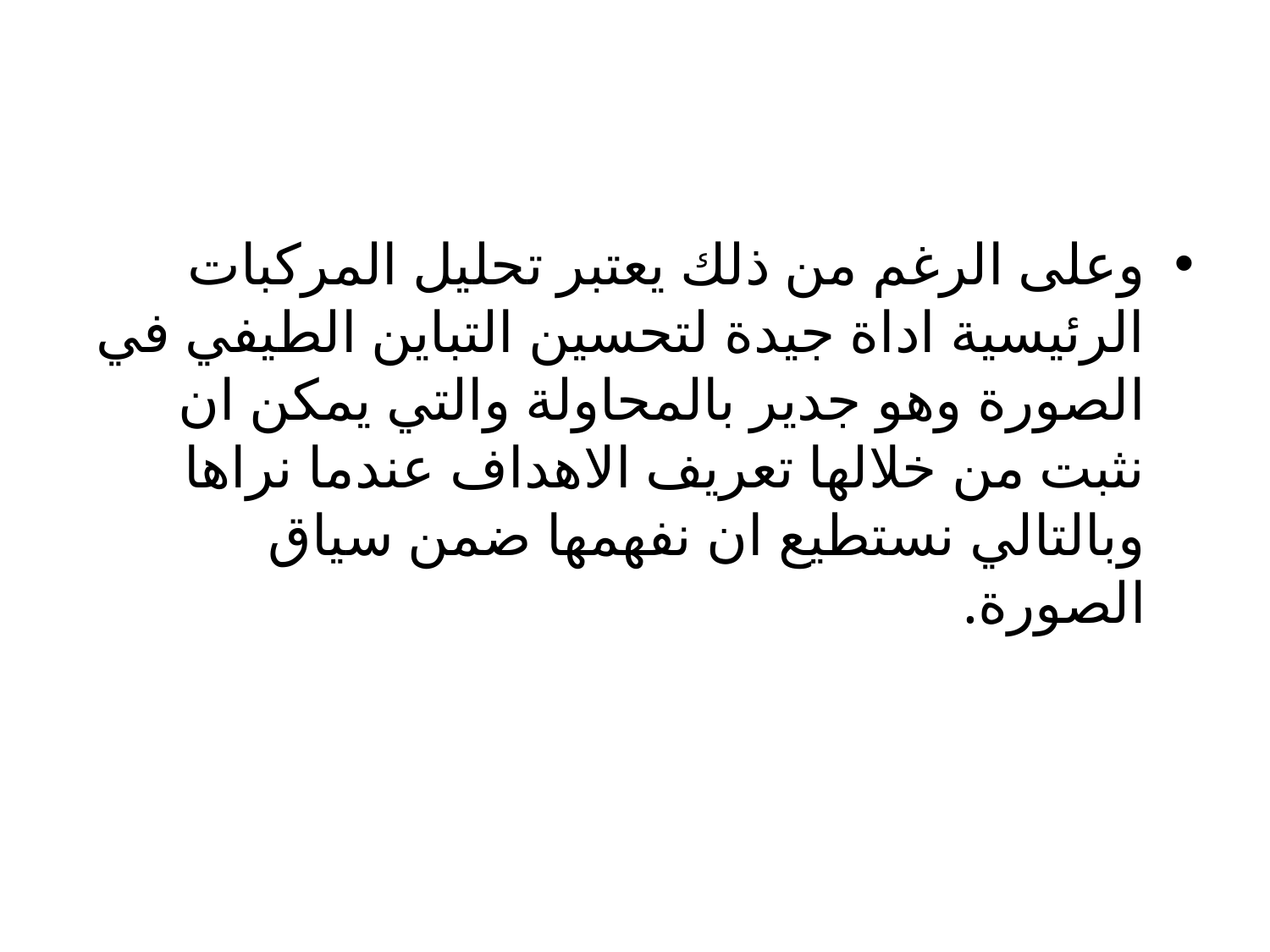

وعلى الرغم من ذلك يعتبر تحليل المركبات الرئيسية اداة جيدة لتحسين التباين الطيفي في الصورة وهو جدير بالمحاولة والتي يمكن ان نثبت من خلالها تعريف الاهداف عندما نراها وبالتالي نستطيع ان نفهمها ضمن سياق الصورة.